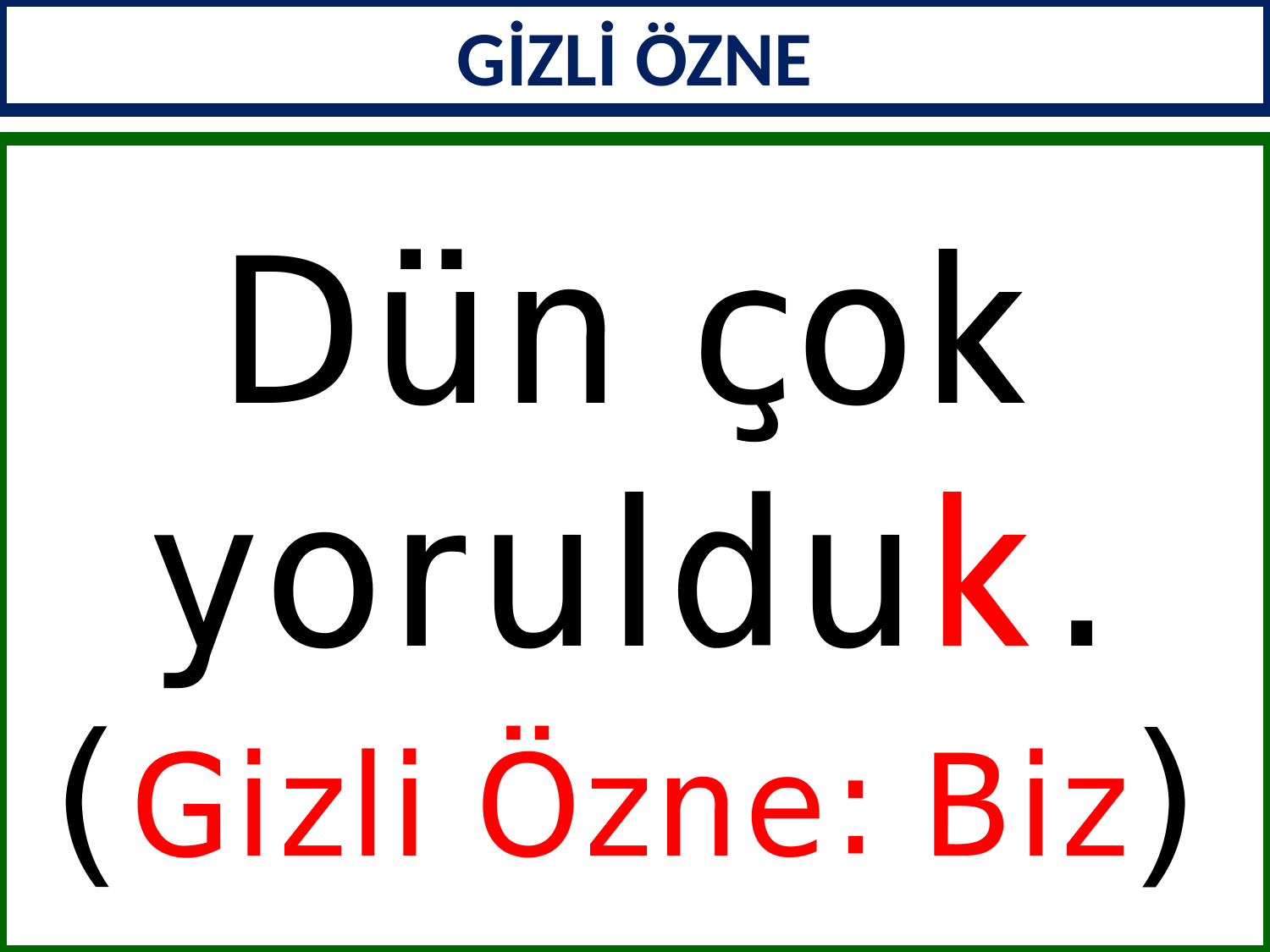

GİZLİ ÖZNE
Dün çok yorulduk.
(Gizli Özne: Biz)